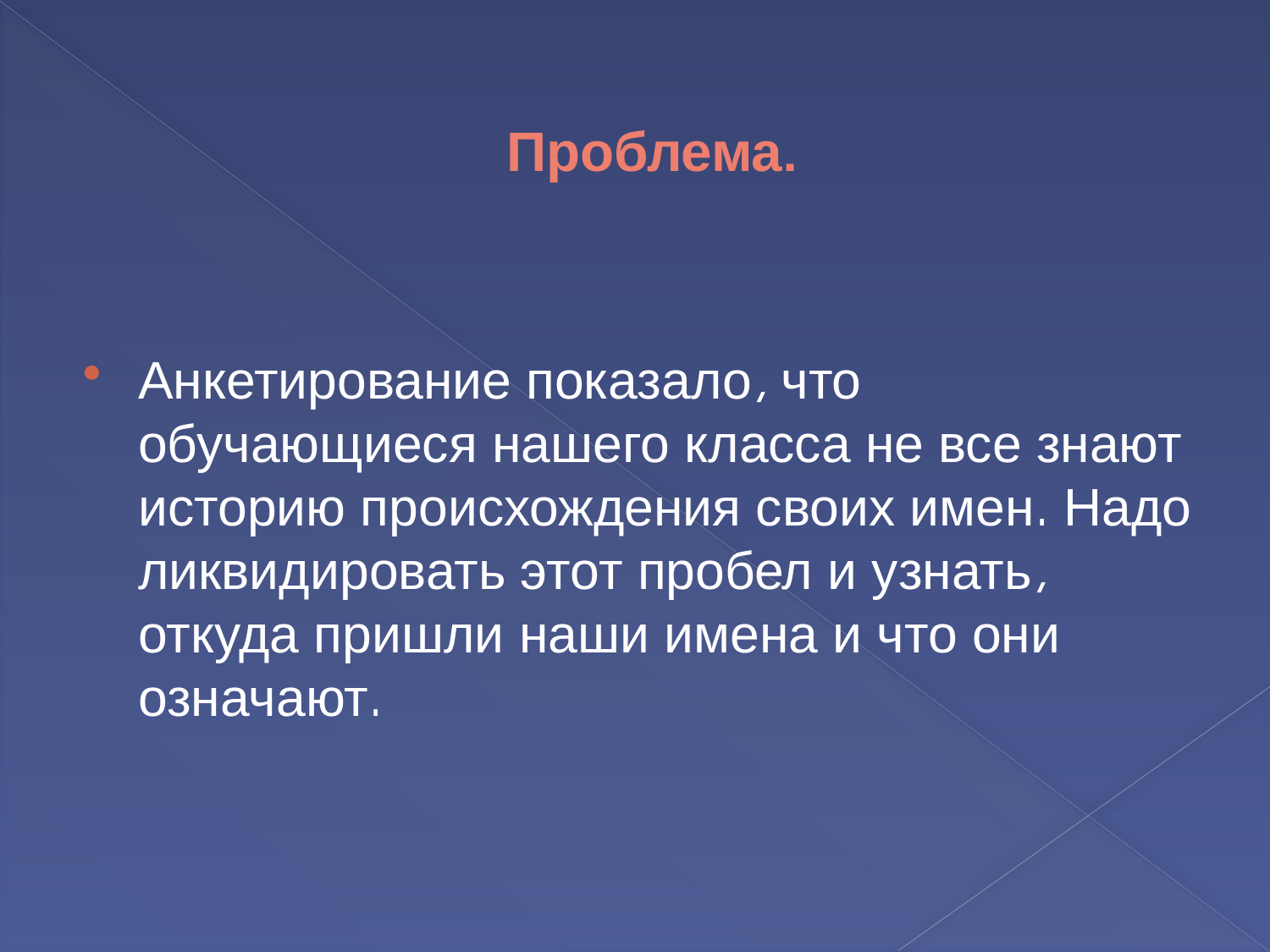

# Проблема.

Анкетирование показало, что обучающиеся нашего класса не все знают историю происхождения своих имен. Надо ликвидировать этот пробел и узнать, откуда пришли наши имена и что они означают.